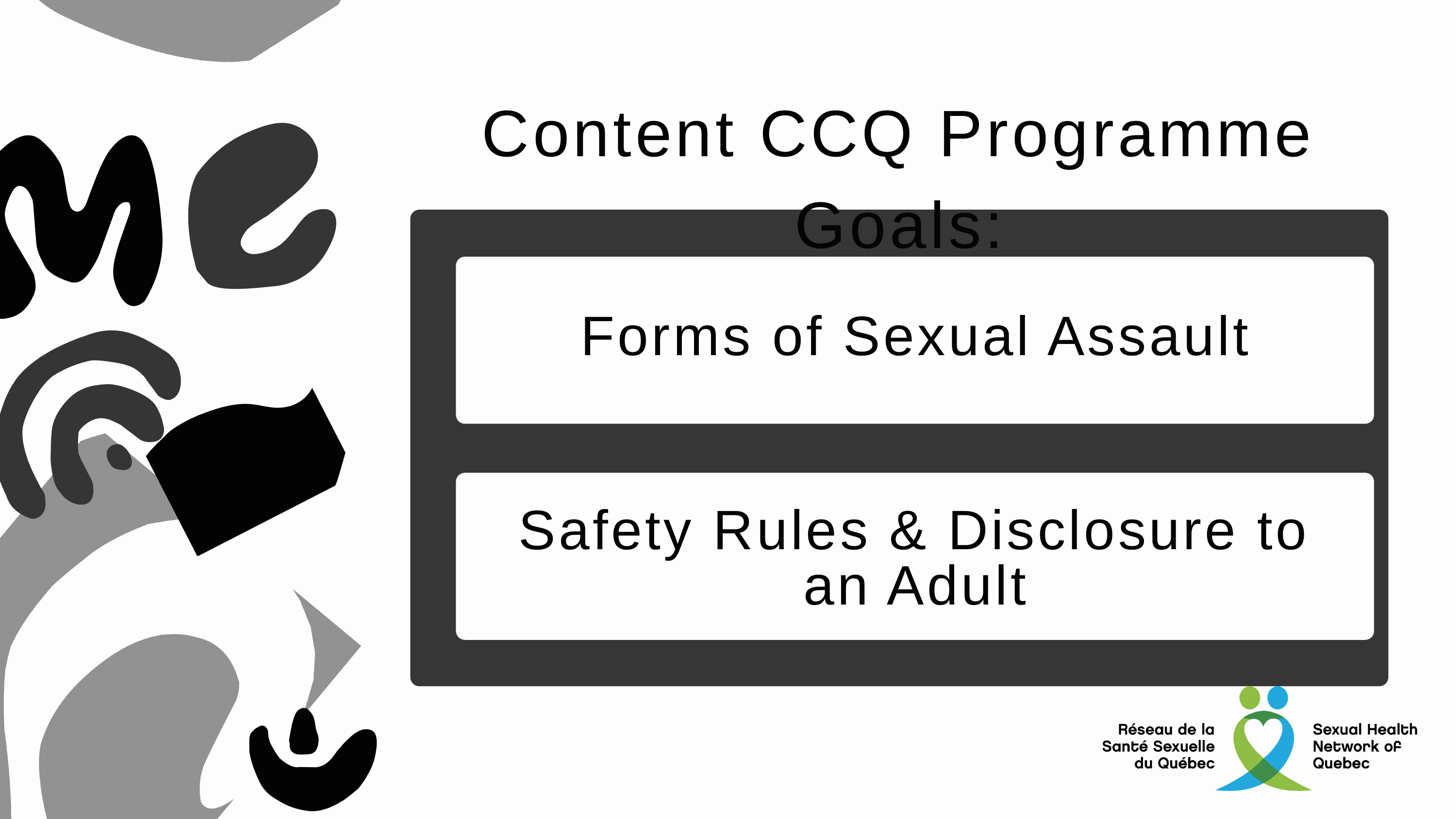

Content CCQ Programme Goals:

Forms of Sexual Assault

Safety Rules & Disclosure to an Adult